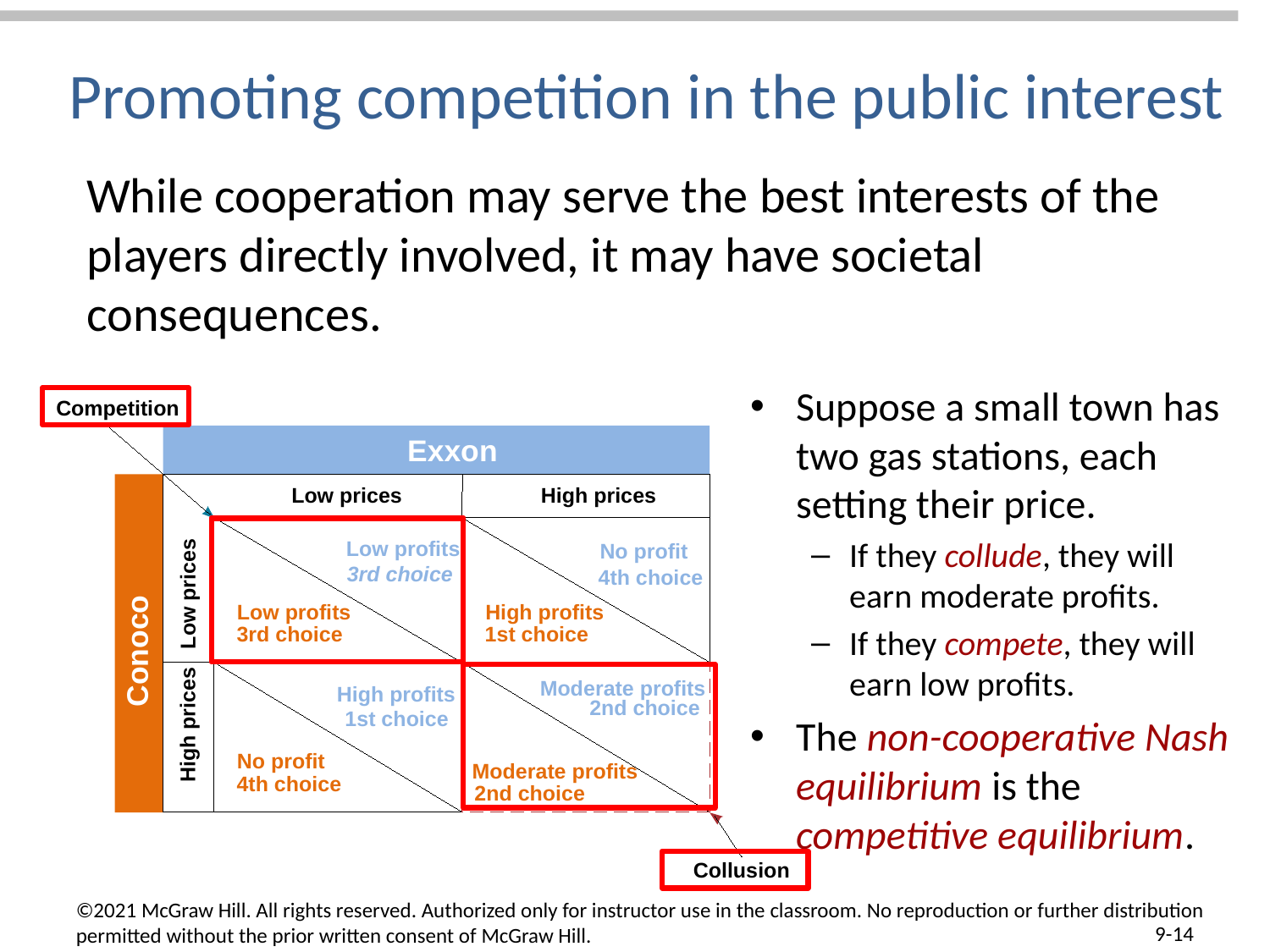

# Promoting competition in the public interest
While cooperation may serve the best interests of the players directly involved, it may have societal consequences.
Suppose a small town has two gas stations, each setting their price.
If they collude, they will earn moderate profits.
If they compete, they will earn low profits.
The non-cooperative Nash equilibrium is the competitive equilibrium.

Competition

Exxon

Low prices
High prices

Low profits
No profit

3rd choice

4th choice
Low prices

Low profits
High profits

3rd choice
1st choice

Conoco

Moderate profits

High profits

2nd choice

1st choice
High prices

No profit

Moderate profits

4th choice

2nd choice

Collusion